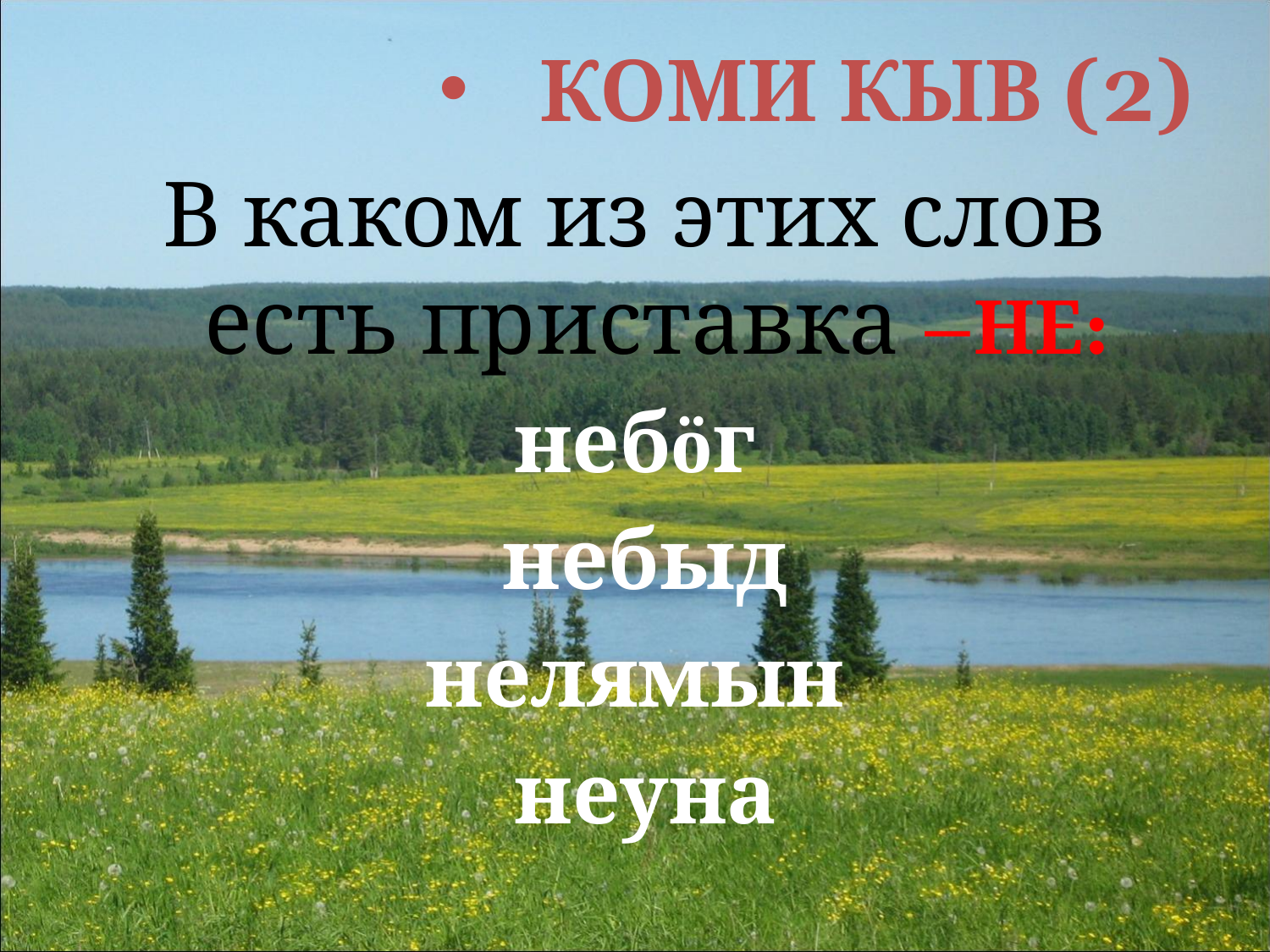

КОМИ КЫВ (2)
В каком из этих слов есть приставка –НЕ:
небöг
 небыд
нелямын
 неуна